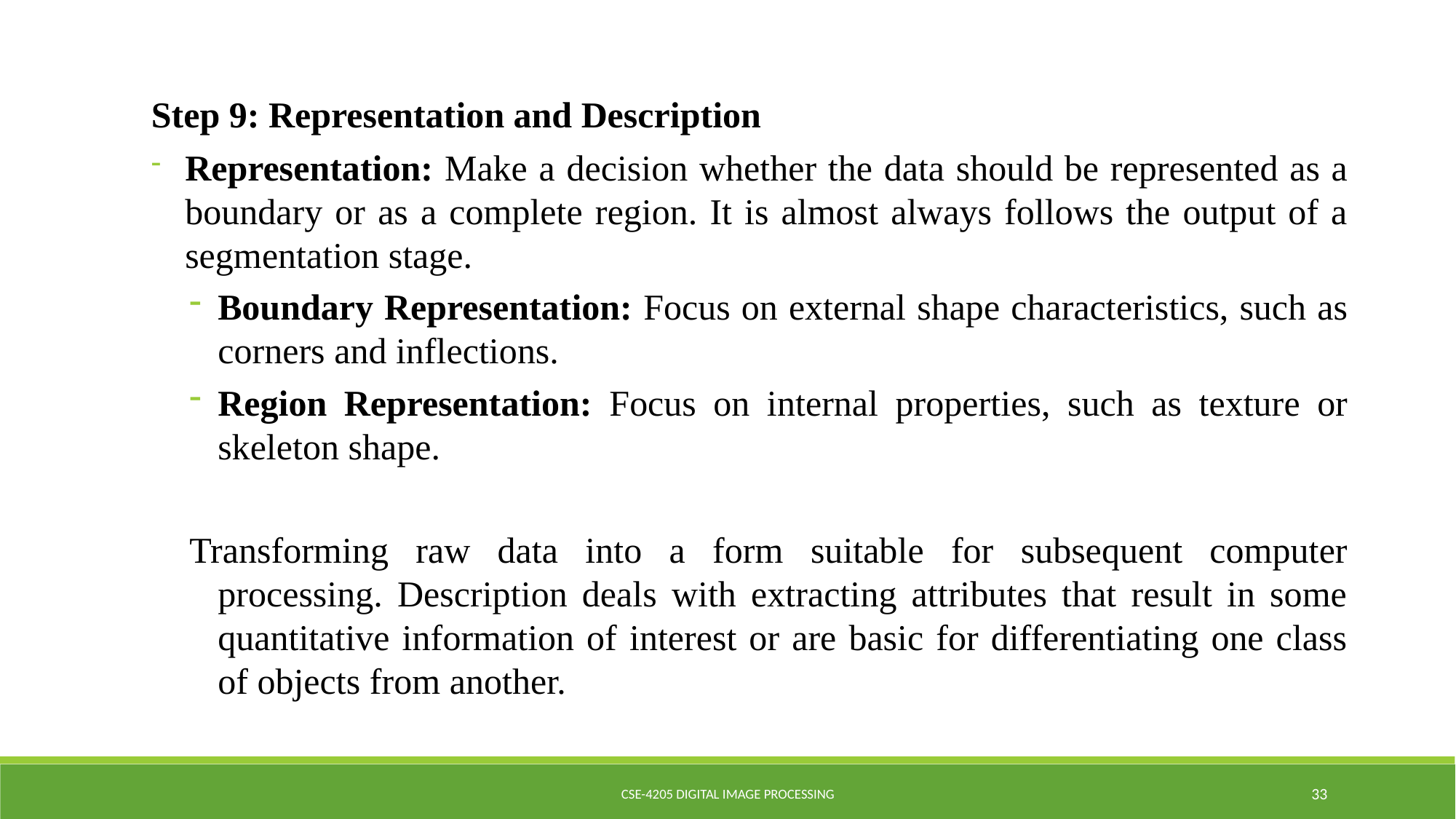

Step 9: Representation and Description
Representation: Make a decision whether the data should be represented as a boundary or as a complete region. It is almost always follows the output of a segmentation stage.
Boundary Representation: Focus on external shape characteristics, such as corners and inflections.
Region Representation: Focus on internal properties, such as texture or skeleton shape.

Transforming raw data into a form suitable for subsequent computer processing. Description deals with extracting attributes that result in some quantitative information of interest or are basic for differentiating one class of objects from another.

CSE-4205 Digital Image Processing
33